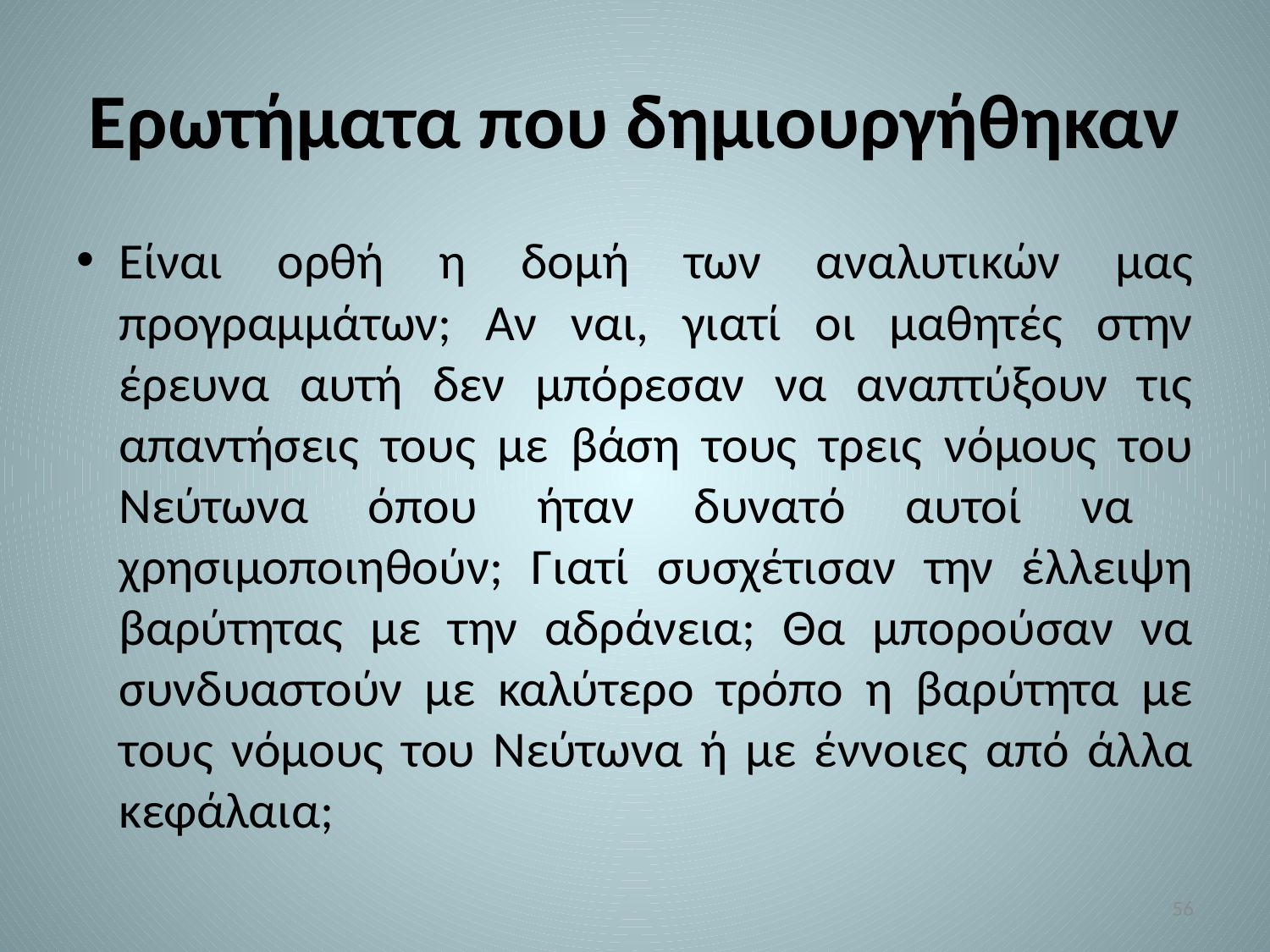

# Ερωτήματα που δημιουργήθηκαν
Είναι ορθή η δομή των αναλυτικών μας προγραμμάτων; Αν ναι, γιατί οι μαθητές στην έρευνα αυτή δεν μπόρεσαν να αναπτύξουν τις απαντήσεις τους με βάση τους τρεις νόμους του Νεύτωνα όπου ήταν δυνατό αυτοί να  χρησιμοποιηθούν; Γιατί συσχέτισαν την έλλειψη βαρύτητας με την αδράνεια; Θα μπορούσαν να συνδυαστούν με καλύτερο τρόπο η βαρύτητα με τους νόμους του Νεύτωνα ή με έννοιες από άλλα κεφάλαια;

56